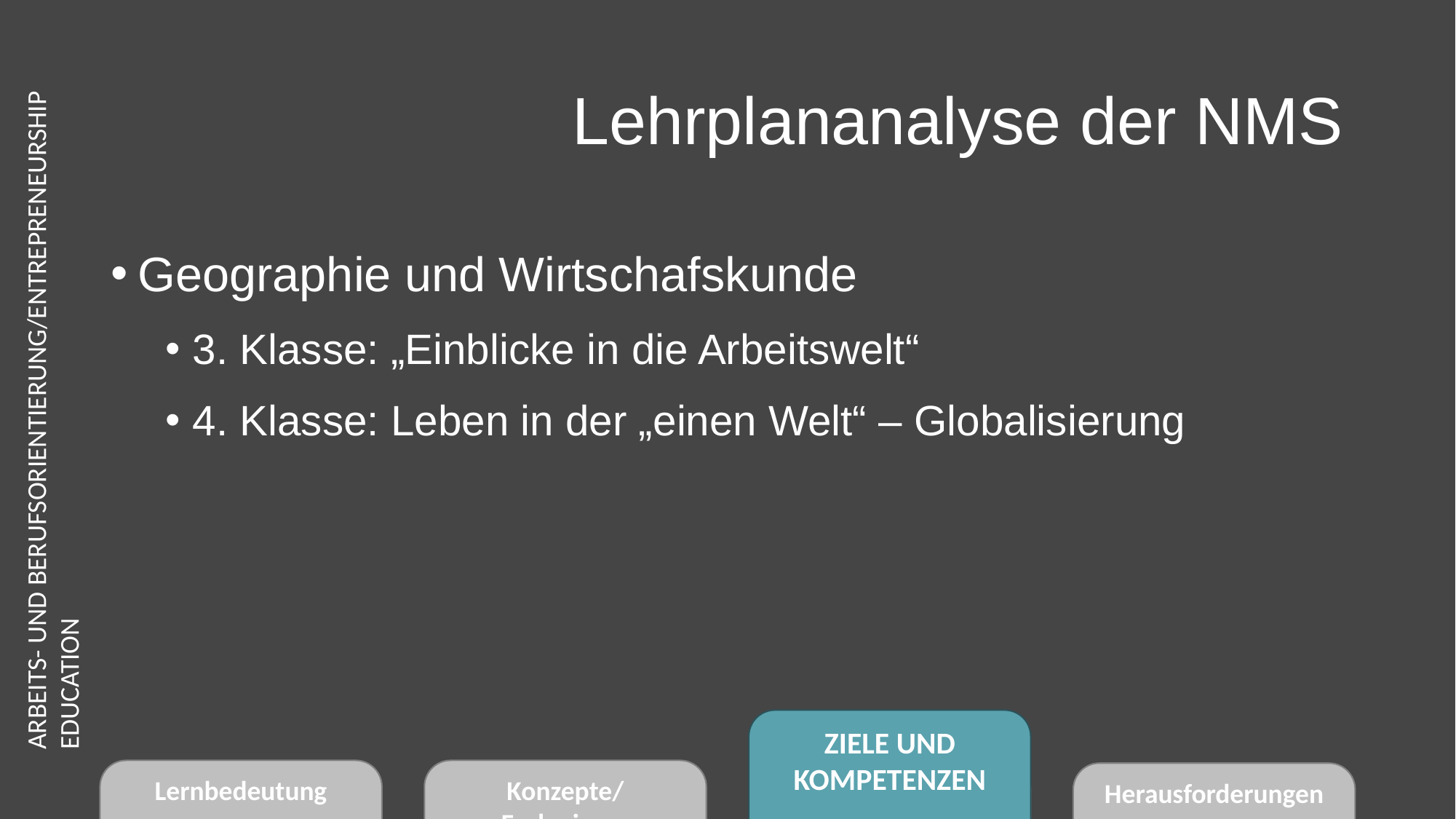

# Lehrplananalyse der NMS
Geographie und Wirtschafskunde
3. Klasse: „Einblicke in die Arbeitswelt“
4. Klasse: Leben in der „einen Welt“ – Globalisierung